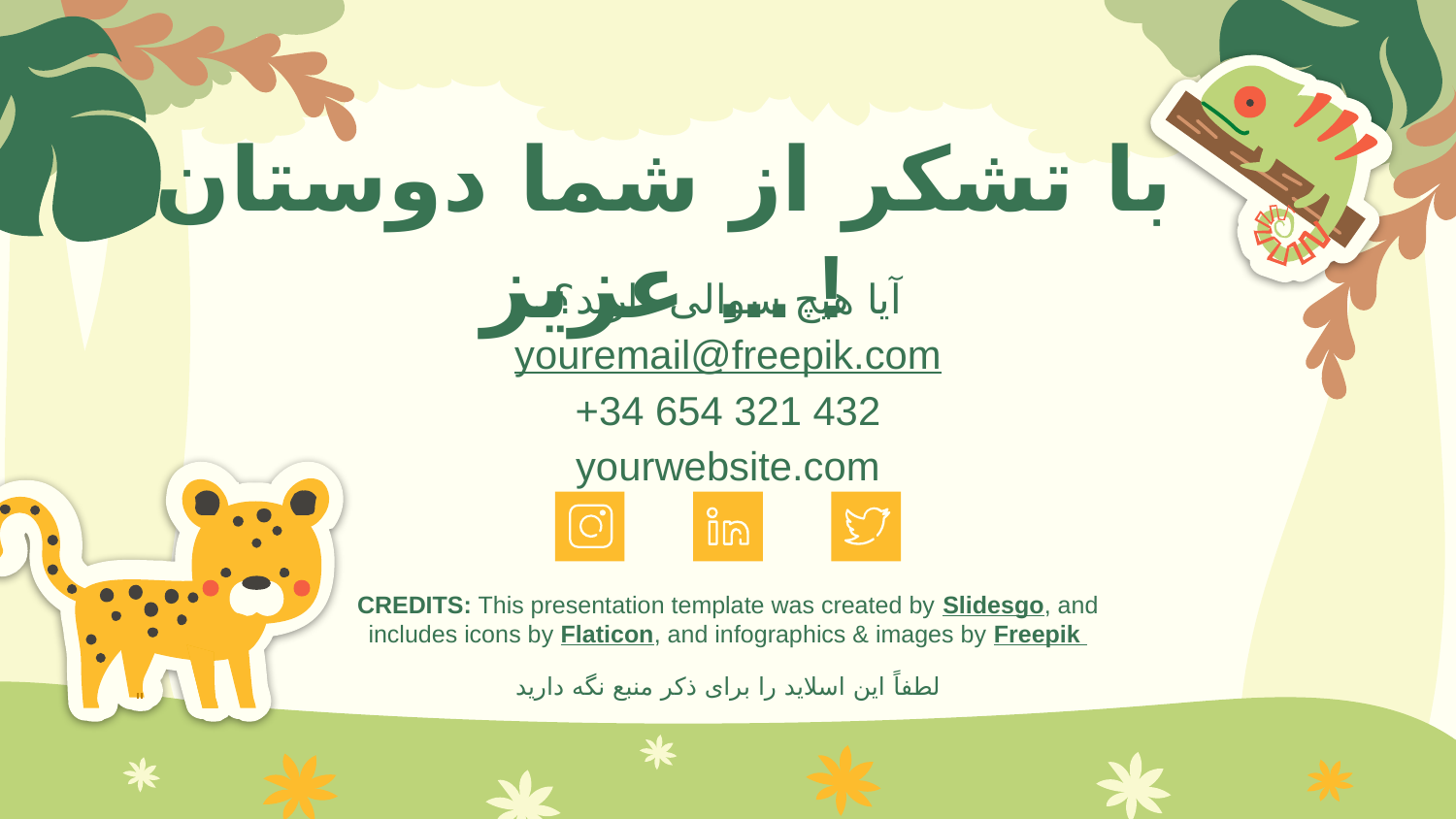

# با تشکر از شما دوستان عزیز ... !
آیا هیچ سوالی دارید؟
youremail@freepik.com
+34 654 321 432
yourwebsite.com

لطفاً این اسلاید را برای ذکر منبع نگه دارید